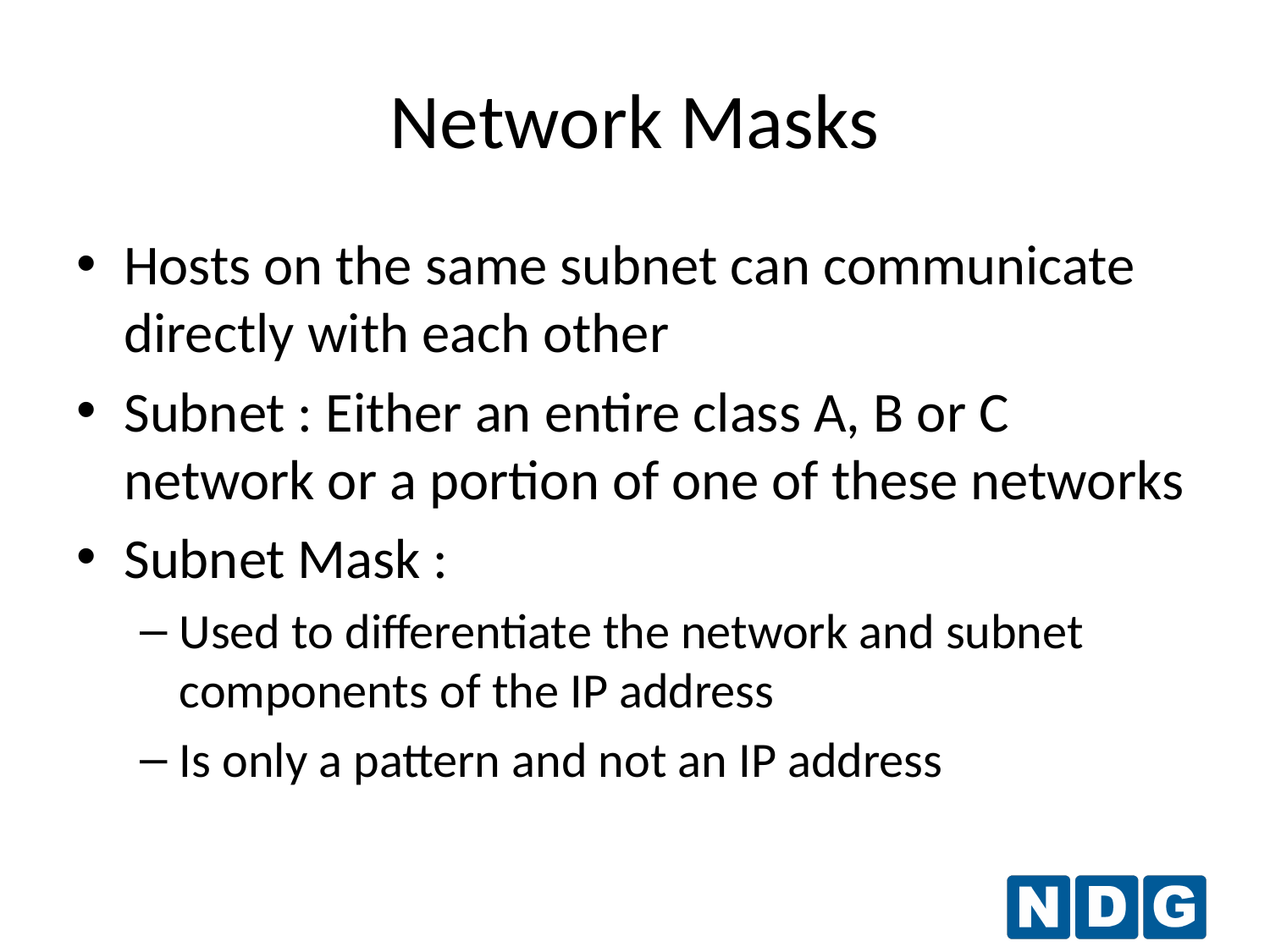

Network Masks
Hosts on the same subnet can communicate directly with each other
Subnet : Either an entire class A, B or C network or a portion of one of these networks
Subnet Mask :
Used to differentiate the network and subnet components of the IP address
Is only a pattern and not an IP address